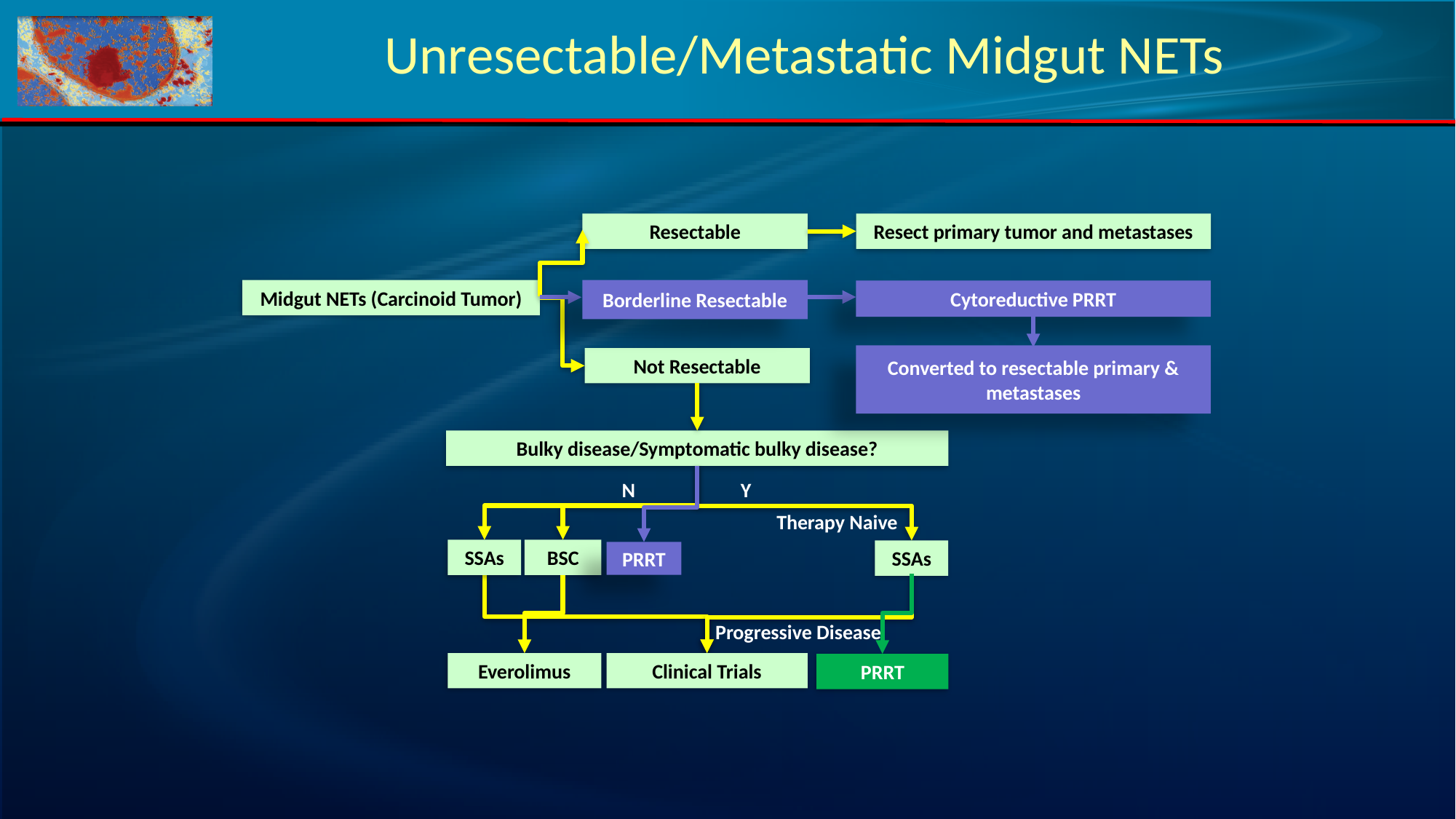

Unresectable/Metastatic Midgut NETs
Resectable
Resect primary tumor and metastases
Midgut NETs (Carcinoid Tumor)
Borderline Resectable
Cytoreductive PRRT
Converted to resectable primary & metastases
Not Resectable
Bulky disease/Symptomatic bulky disease?
N
Y
Therapy Naive
SSAs
BSC
SSAs
PRRT
Progressive Disease
Everolimus
Clinical Trials
PRRT